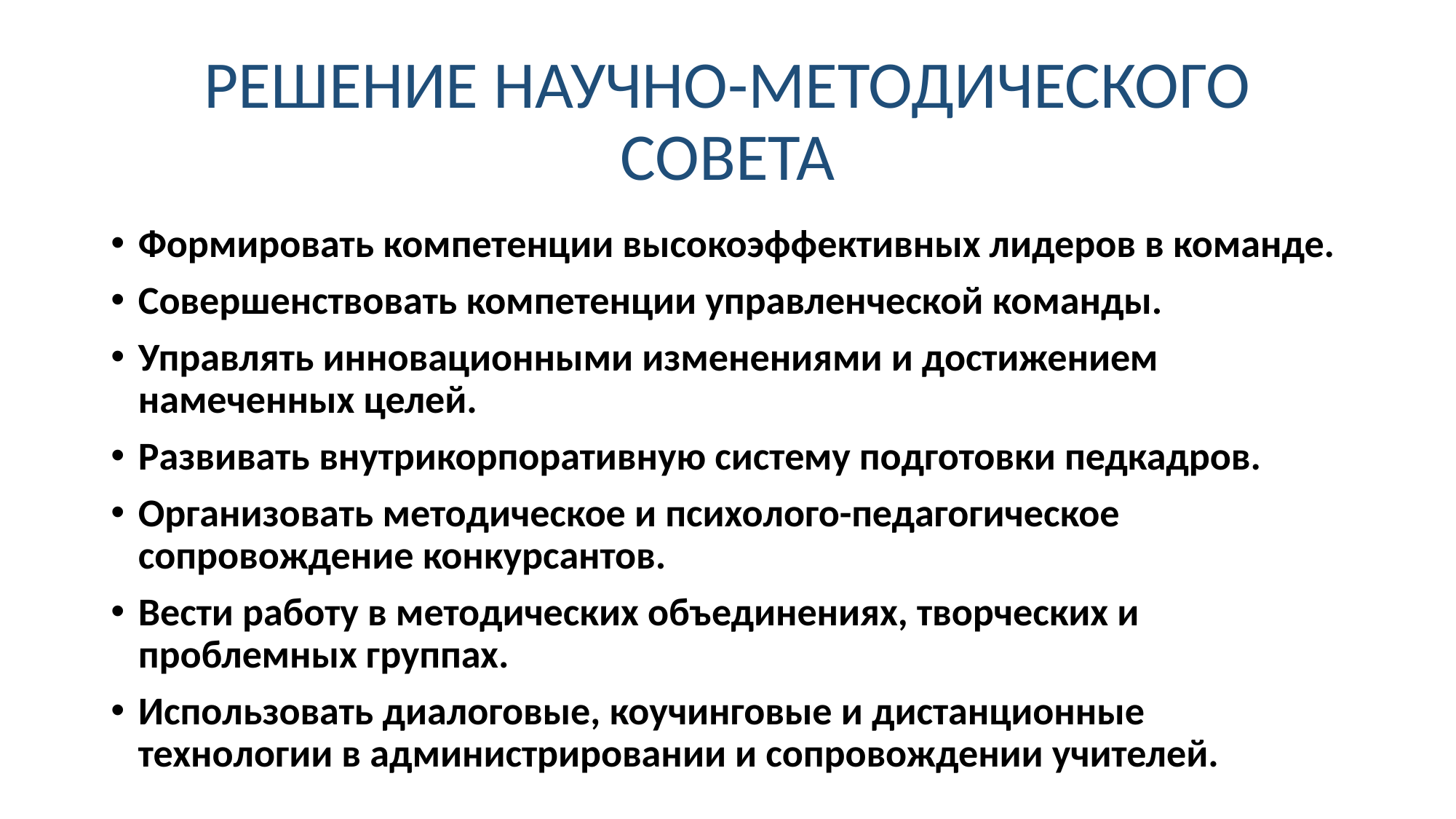

# РЕШЕНИЕ НАУЧНО-МЕТОДИЧЕСКОГО СОВЕТА
Формировать компетенции высокоэффективных лидеров в команде.
Совершенствовать компетенции управленческой команды.
Управлять инновационными изменениями и достижением намеченных целей.
Развивать внутрикорпоративную систему подготовки педкадров.
Организовать методическое и психолого-педагогическое сопровождение конкурсантов.
Вести работу в методических объединениях, творческих и проблемных группах.
Использовать диалоговые, коучинговые и дистанционные технологии в администрировании и сопровождении учителей.